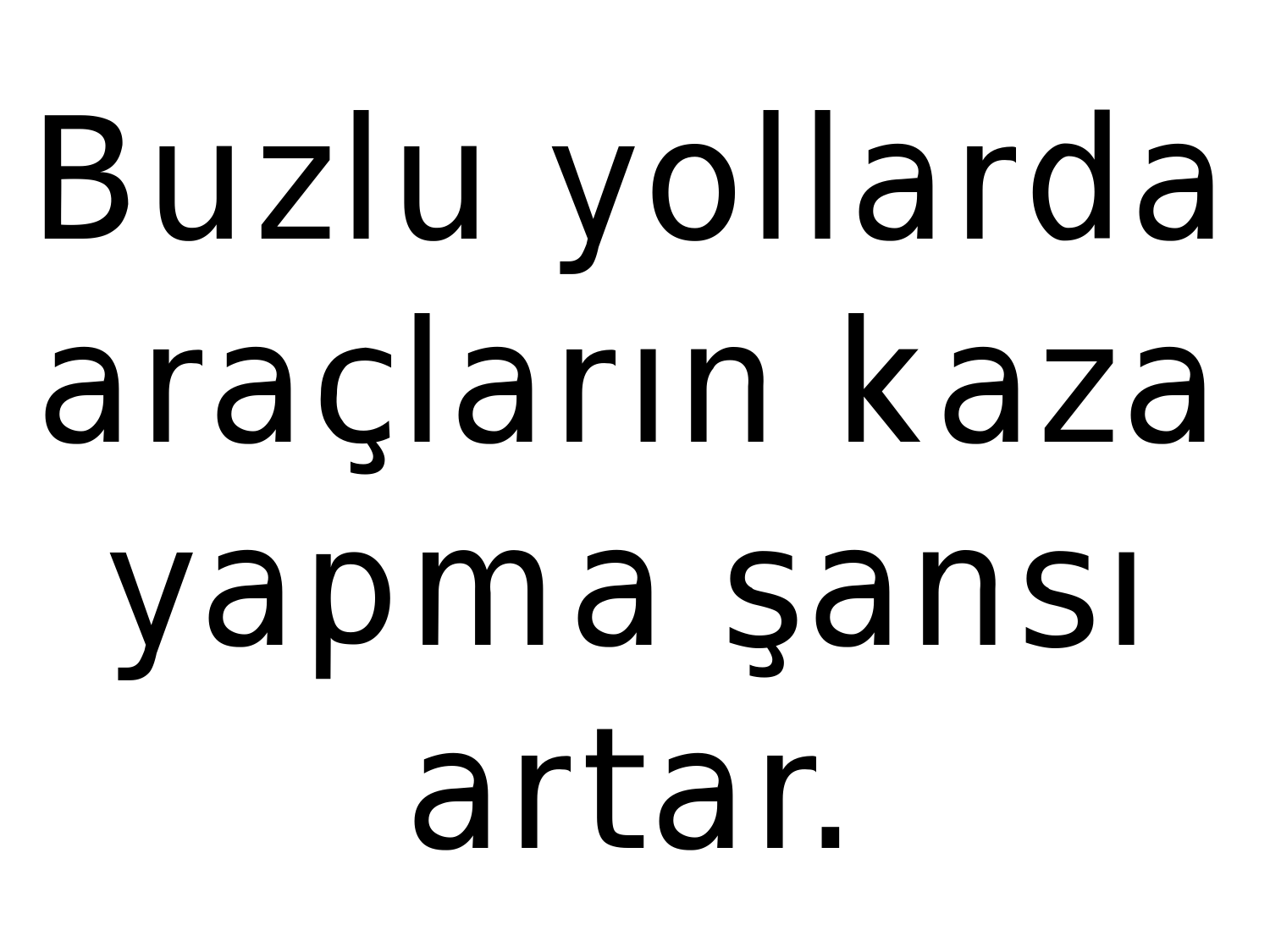

# Buzlu yollarda araçların kaza yapma şansı artar.